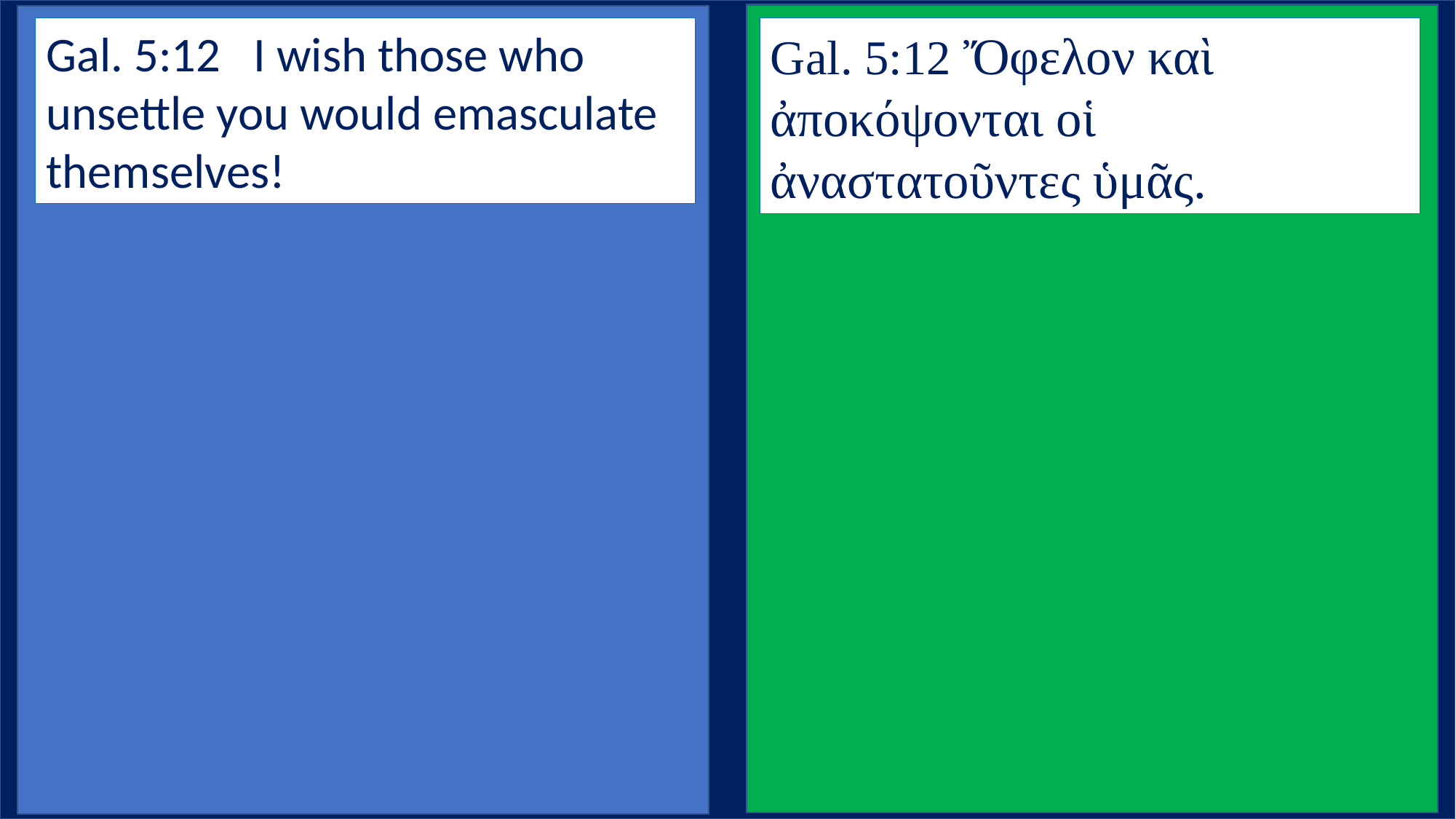

Gal. 5:12   I wish those who unsettle you would emasculate themselves!
Gal. 5:12 Ὄφελον καὶ ἀποκόψονται οἱ ἀναστατοῦντες ὑμᾶς.